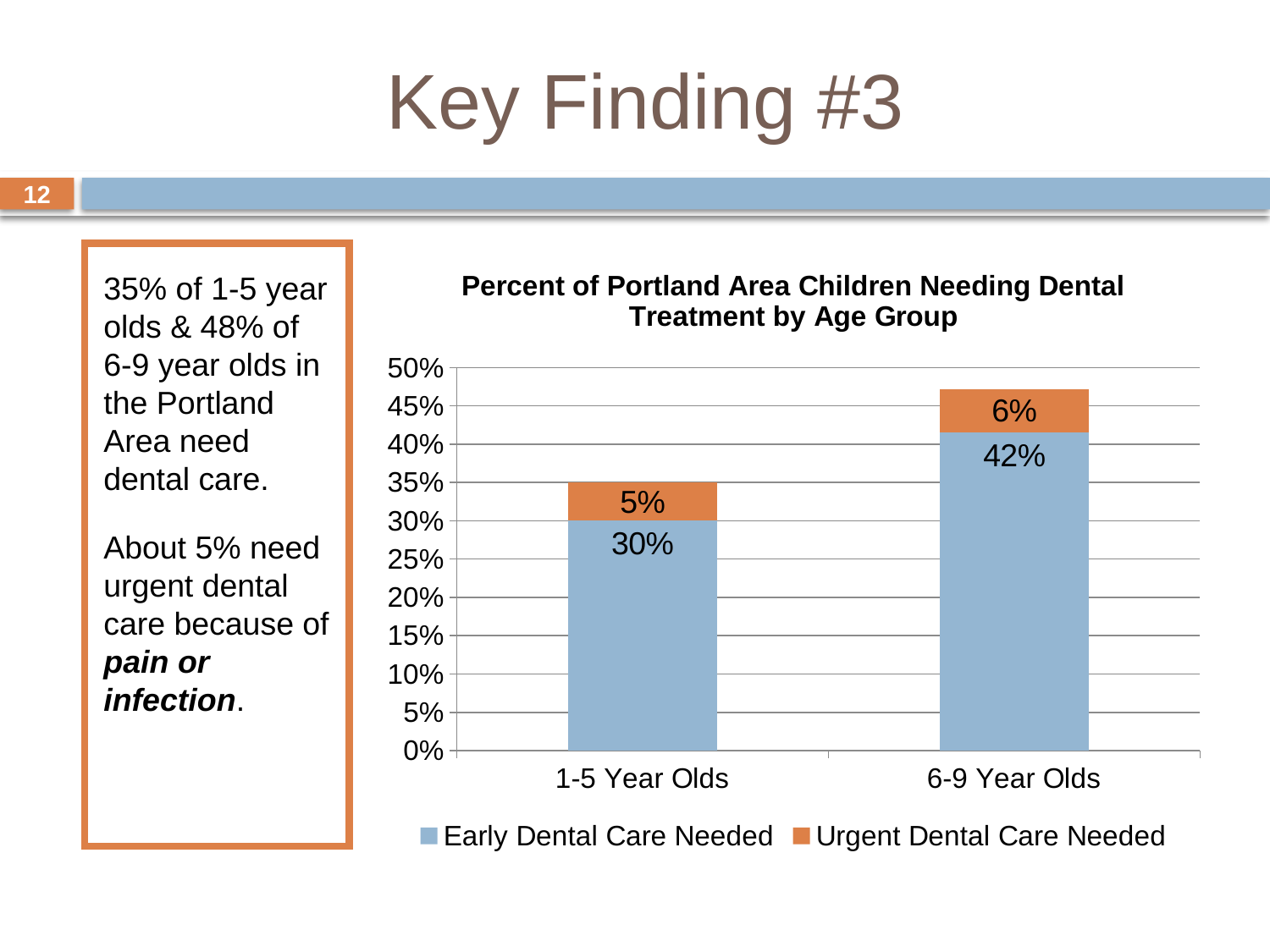

# Key Finding #3
12
35% of 1-5 year olds & 48% of 6-9 year olds in the Portland Area need dental care.
About 5% need urgent dental care because of pain or infection.

### Chart: Percent of Portland Area Children Needing Dental Treatment by Age Group

| Category | Early Dental Care Needed | Urgent Dental Care Needed |
|---|---|---|
| 1-5 Year Olds | 0.3 | 0.05 |
| 6-9 Year Olds | 0.415 | 0.057 |